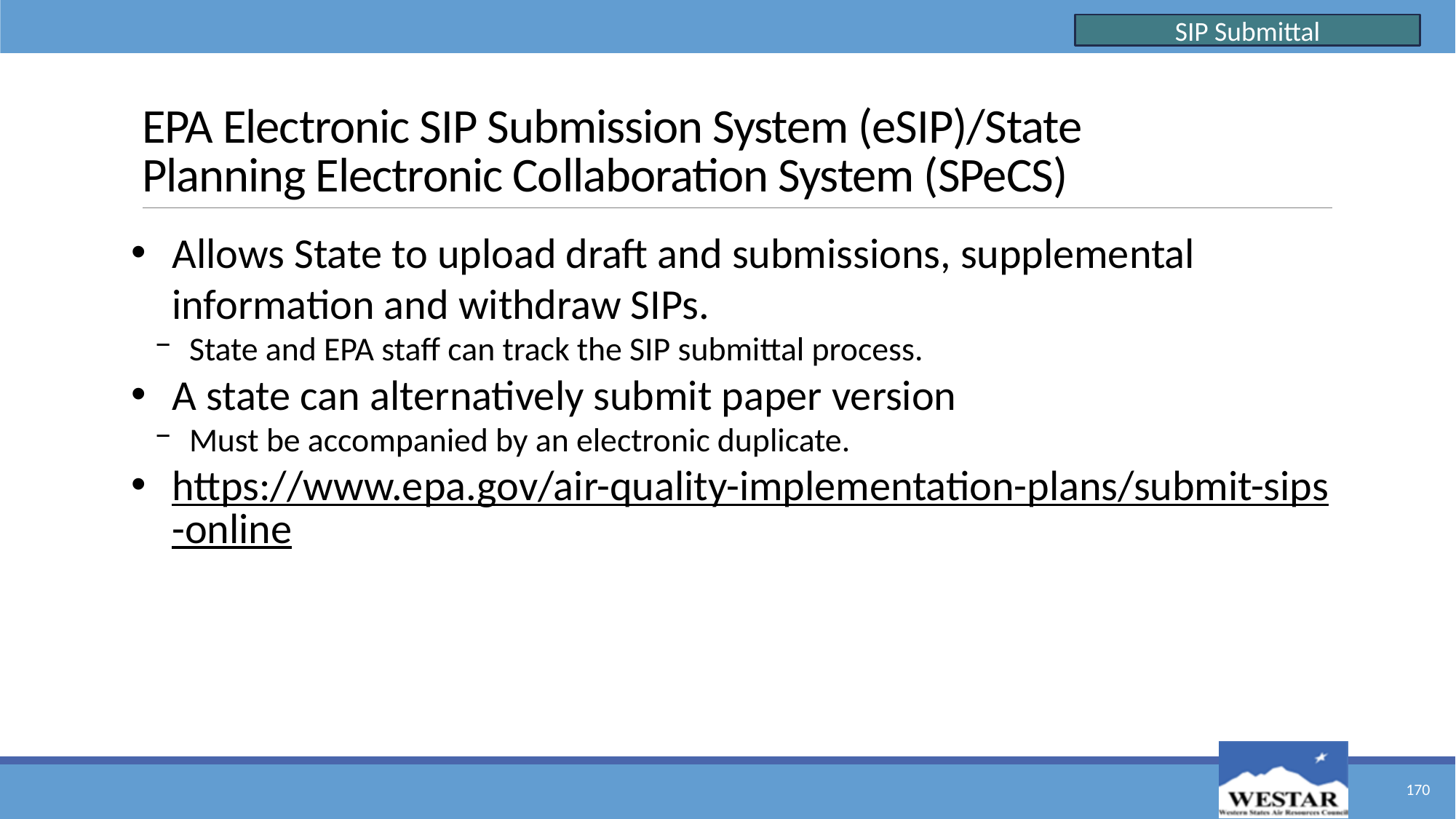

SIP Submittal
# EPA Electronic SIP Submission System (eSIP)/State Planning Electronic Collaboration System (SPeCS)
Allows State to upload draft and submissions, supplemental information and withdraw SIPs.
State and EPA staff can track the SIP submittal process.
A state can alternatively submit paper version
Must be accompanied by an electronic duplicate.
https://www.epa.gov/air-quality-implementation-plans/submit-sips-online

170